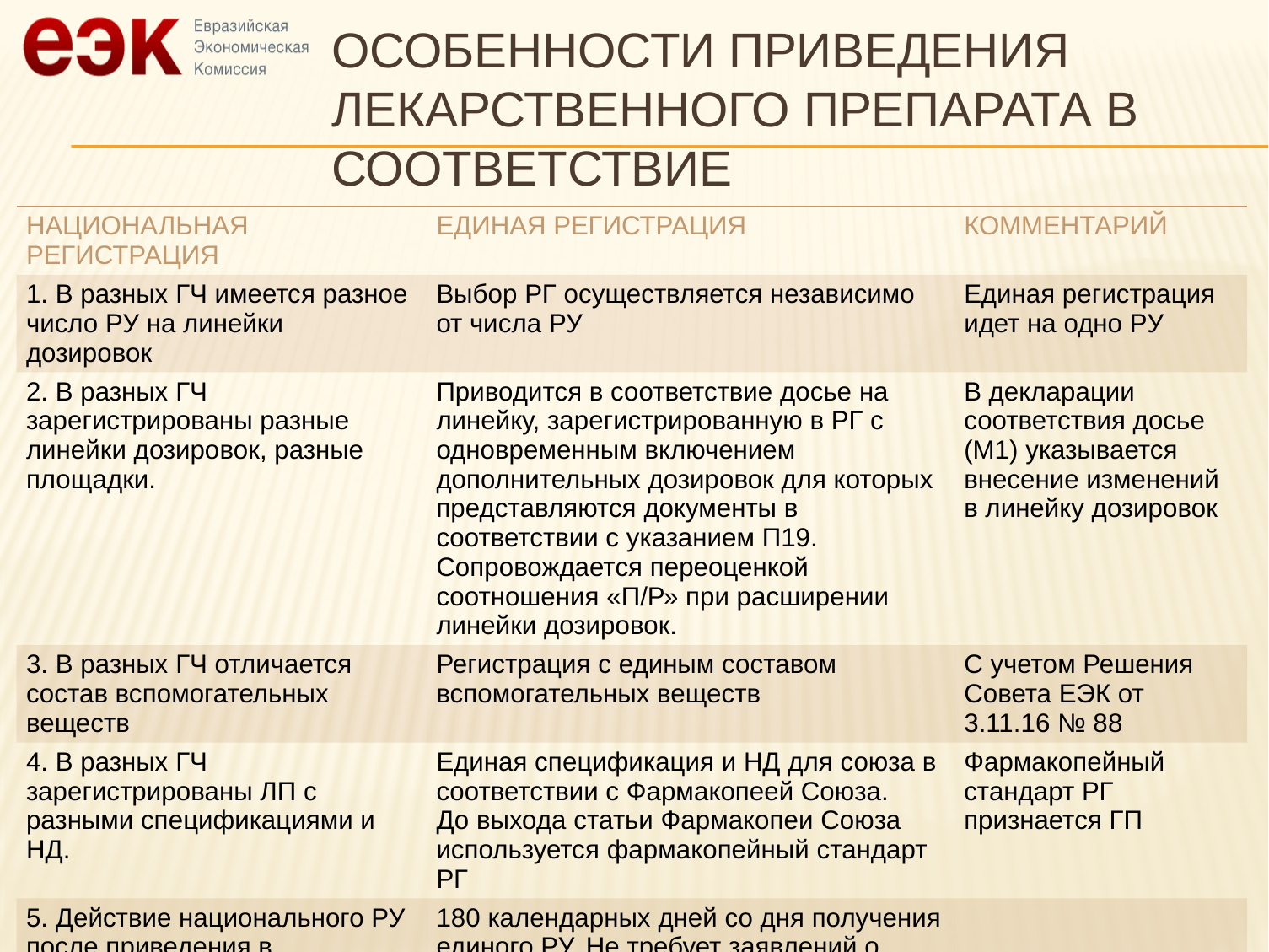

# Особенности приведения лекарственного препарата в соответствие
| НАЦИОНАЛЬНАЯ РЕГИСТРАЦИЯ | ЕДИНАЯ РЕГИСТРАЦИЯ | КОММЕНТАРИЙ |
| --- | --- | --- |
| 1. В разных ГЧ имеется разное число РУ на линейки дозировок | Выбор РГ осуществляется независимо от числа РУ | Единая регистрация идет на одно РУ |
| 2. В разных ГЧ зарегистрированы разные линейки дозировок, разные площадки. | Приводится в соответствие досье на линейку, зарегистрированную в РГ с одновременным включением дополнительных дозировок для которых представляются документы в соответствии с указанием П19. Сопровождается переоценкой соотношения «П/Р» при расширении линейки дозировок. | В декларации соответствия досье (М1) указывается внесение изменений в линейку дозировок |
| 3. В разных ГЧ отличается состав вспомогательных веществ | Регистрация с единым составом вспомогательных веществ | С учетом Решения Совета ЕЭК от 3.11.16 № 88 |
| 4. В разных ГЧ зарегистрированы ЛП с разными спецификациями и НД. | Единая спецификация и НД для союза в соответствии с Фармакопеей Союза. До выхода статьи Фармакопеи Союза используется фармакопейный стандарт РГ | Фармакопейный стандарт РГ признается ГП |
| 5. Действие национального РУ после приведения в соответствие | 180 календарных дней со дня получения единого РУ. Не требует заявлений о прекращении |  |